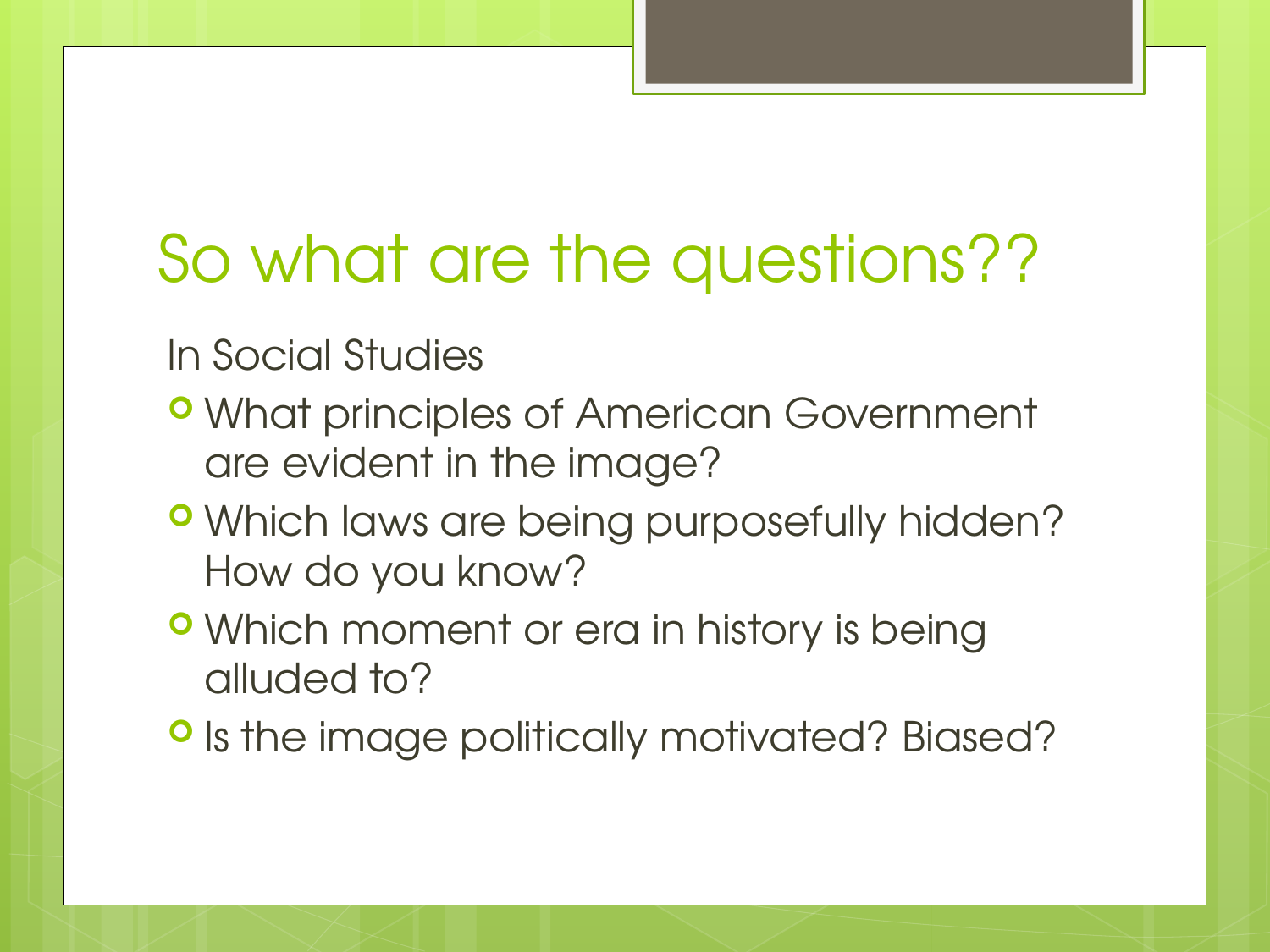

# So what are the questions??
In Social Studies
What principles of American Government are evident in the image?
Which laws are being purposefully hidden? How do you know?
Which moment or era in history is being alluded to?
Is the image politically motivated? Biased?